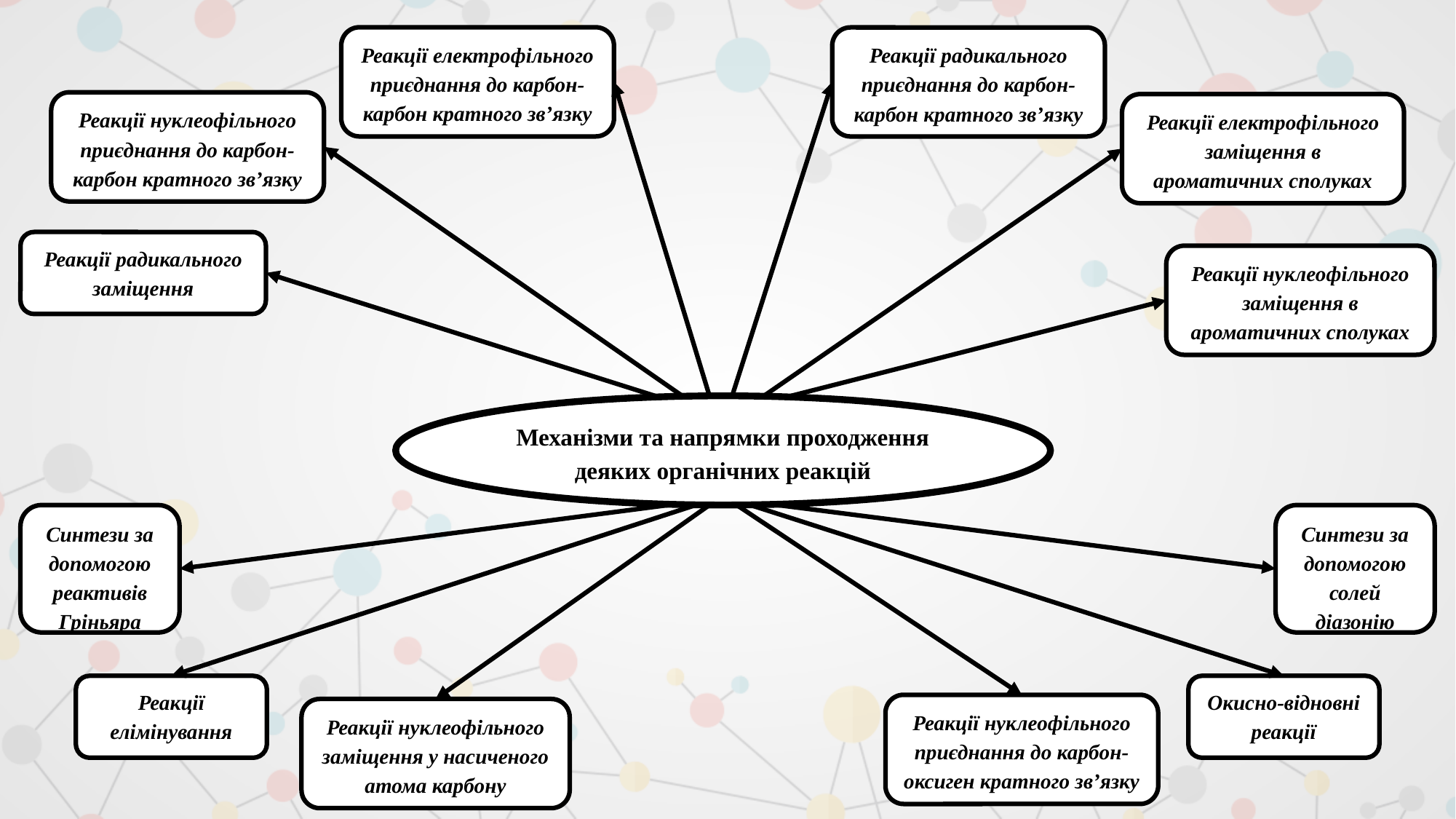

Реакції електрофільного приєднання до карбон-карбон кратного звʼязку
Реакції радикального приєднання до карбон-карбон кратного звʼязку
Реакції нуклеофільного приєднання до карбон-карбон кратного звʼязку
Реакції електрофільного заміщення в ароматичних сполуках
Реакції радикального заміщення
Реакції нуклеофільного заміщення в ароматичних сполуках
Механізми та напрямки проходження деяких органічних реакцій
Синтези за допомогою реактивів Гріньяра
Синтези за допомогою солей діазонію
Реакції елімінування
Окисно-відновні реакції
Реакції нуклеофільного приєднання до карбон-оксиген кратного звʼязку
Реакції нуклеофільного заміщення у насиченого атома карбону